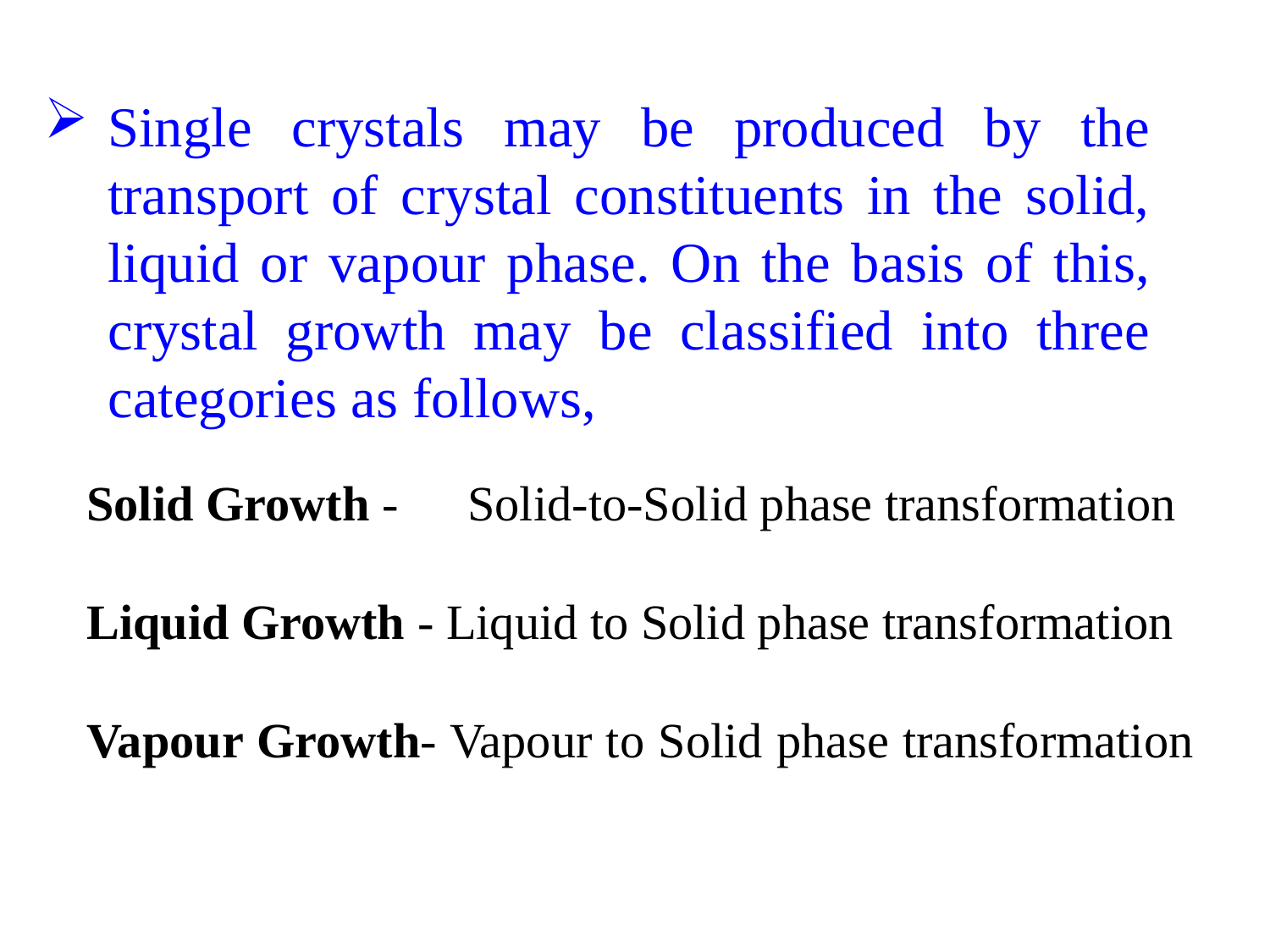

Single crystals may be produced by the transport of crystal constituents in the solid, liquid or vapour phase. On the basis of this, crystal growth may be classified into three categories as follows,
Solid Growth - 	Solid-to-Solid phase transformation

Liquid Growth - Liquid to Solid phase transformation

Vapour Growth- Vapour to Solid phase transformation